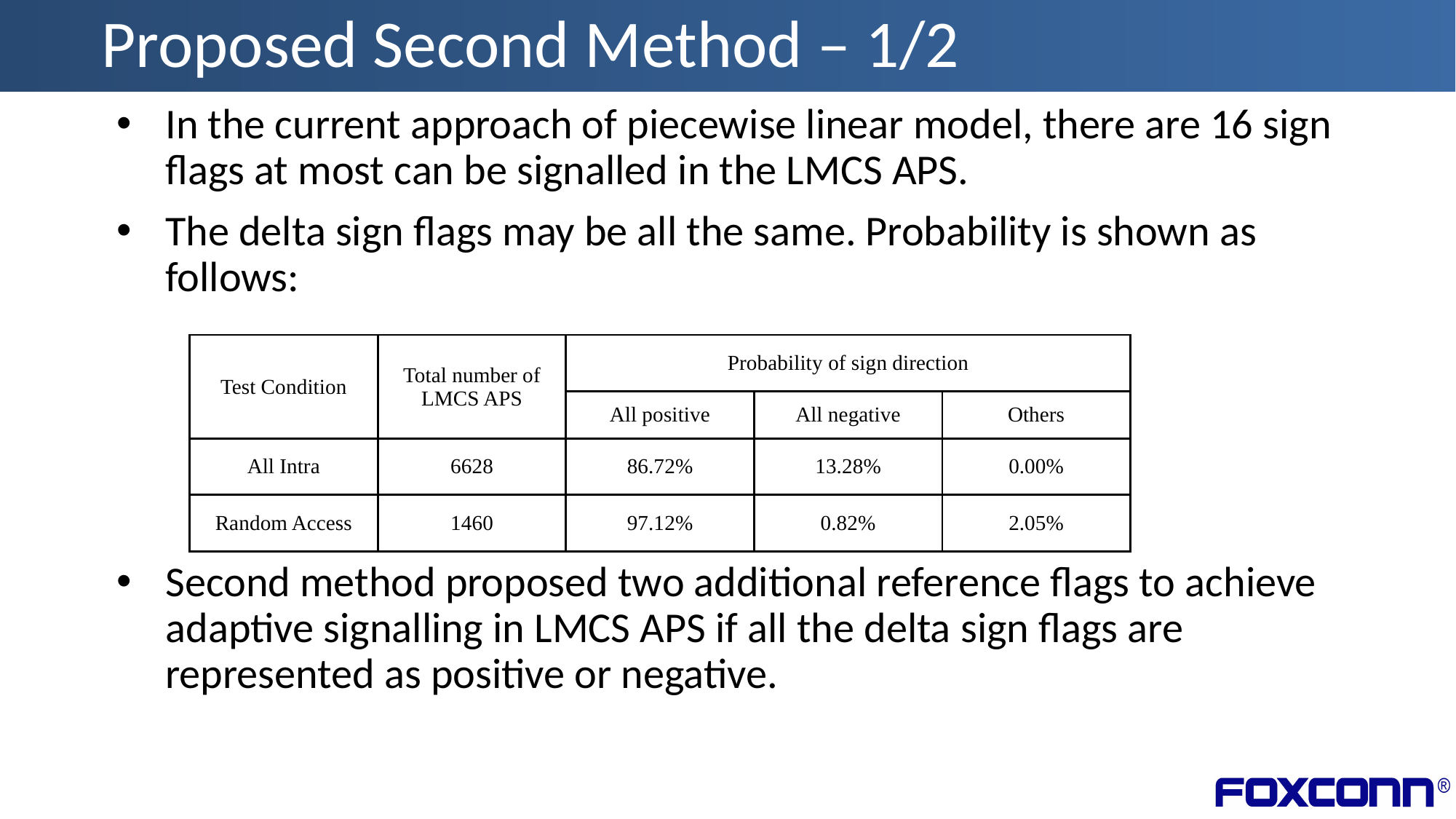

# Proposed Second Method – 1/2
In the current approach of piecewise linear model, there are 16 sign flags at most can be signalled in the LMCS APS.
The delta sign flags may be all the same. Probability is shown as follows:

Second method proposed two additional reference flags to achieve adaptive signalling in LMCS APS if all the delta sign flags are represented as positive or negative.
| Test Condition | Total number of LMCS APS | Probability of sign direction |  |  |
| --- | --- | --- | --- | --- |
|  |  | All positive | All negative | Others |
| All Intra | 6628 | 86.72% | 13.28% | 0.00% |
| Random Access | 1460 | 97.12% | 0.82% | 2.05% |